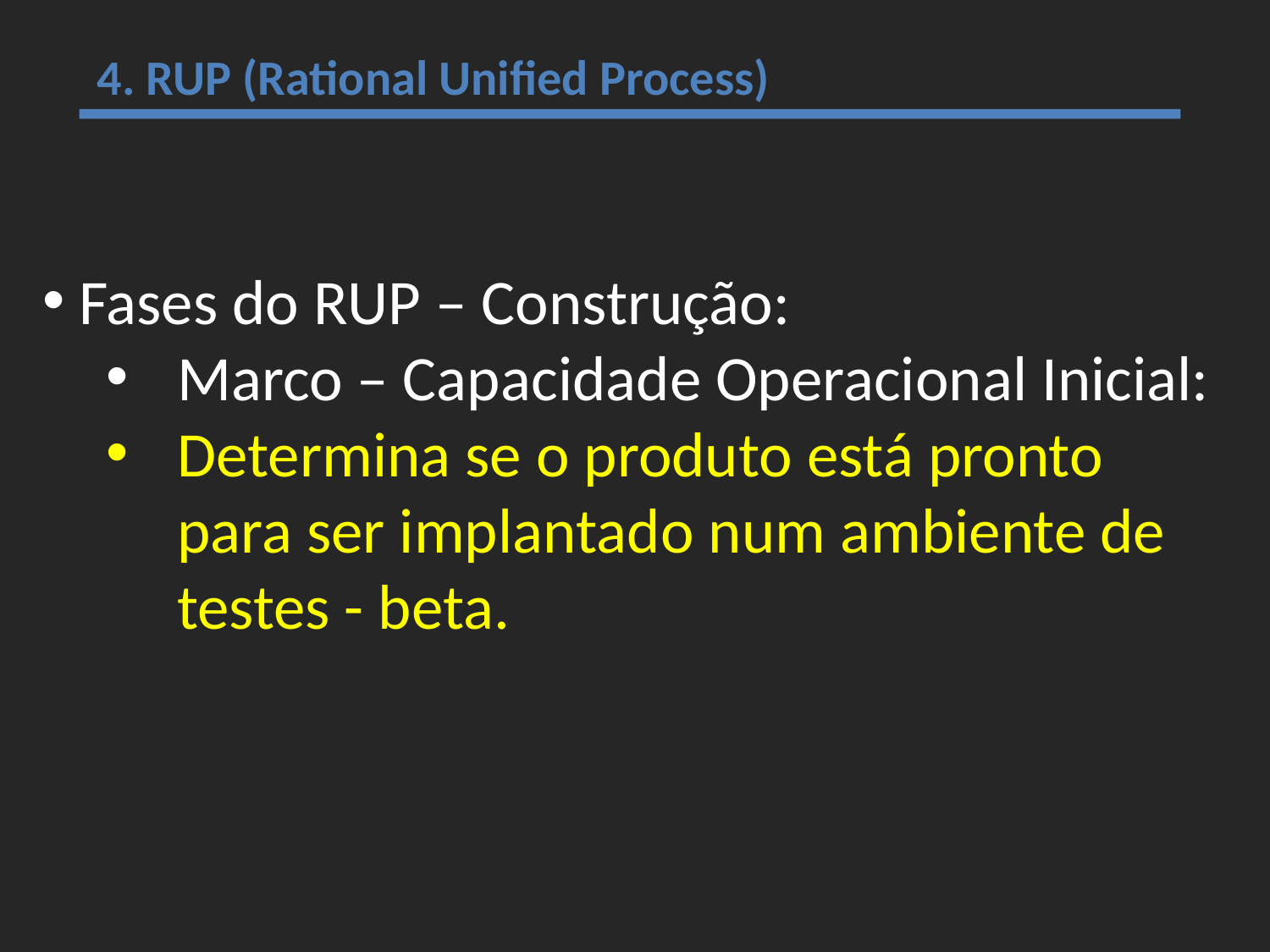

4. RUP (Rational Unified Process)

 Fases do RUP – Construção:
Marco – Capacidade Operacional Inicial:
Determina se o produto está pronto para ser implantado num ambiente de testes - beta.